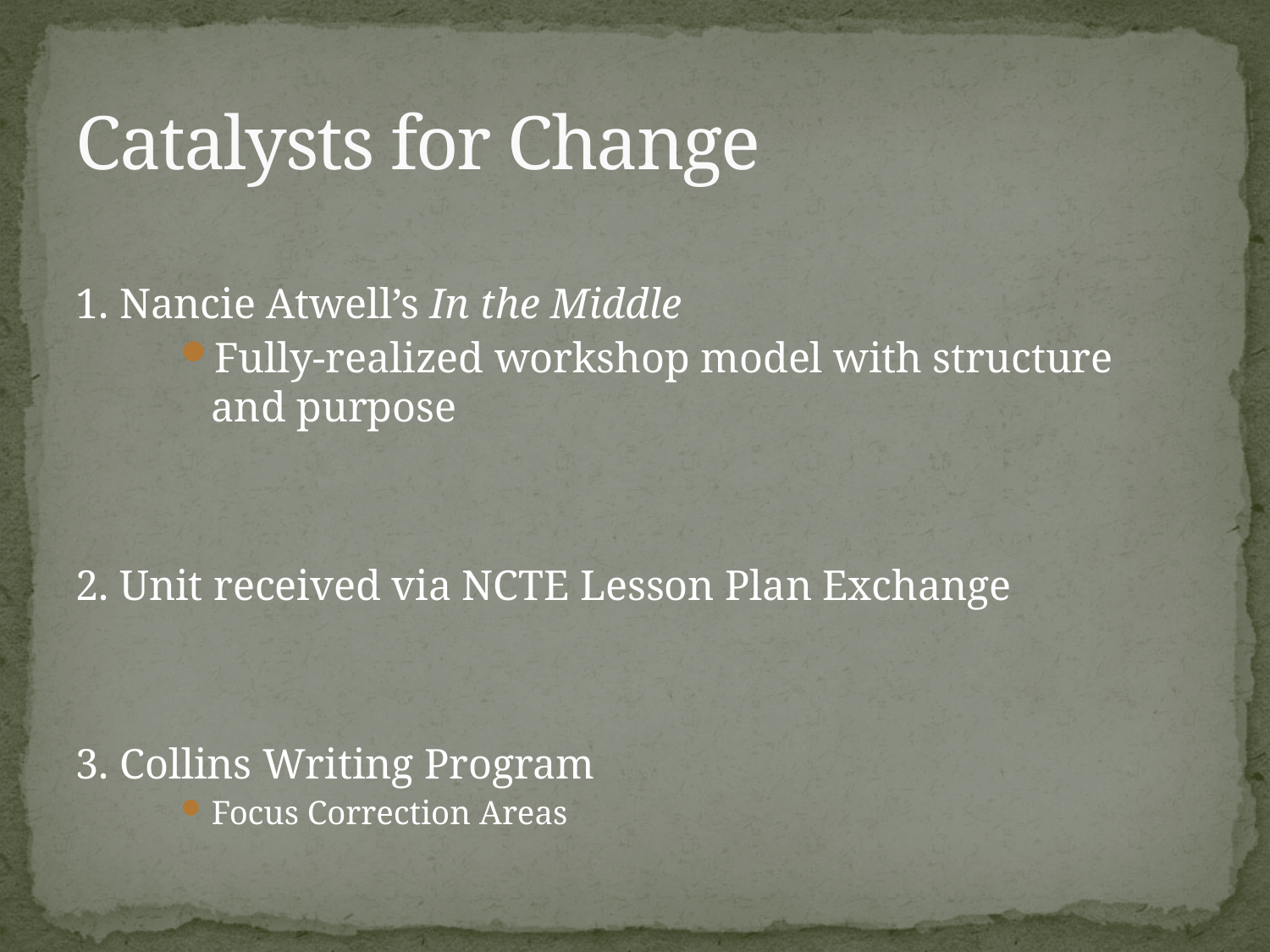

# Catalysts for Change

1. Nancie Atwell’s In the Middle
Fully-realized workshop model with structure and purpose

2. Unit received via NCTE Lesson Plan Exchange

3. Collins Writing Program
Focus Correction Areas